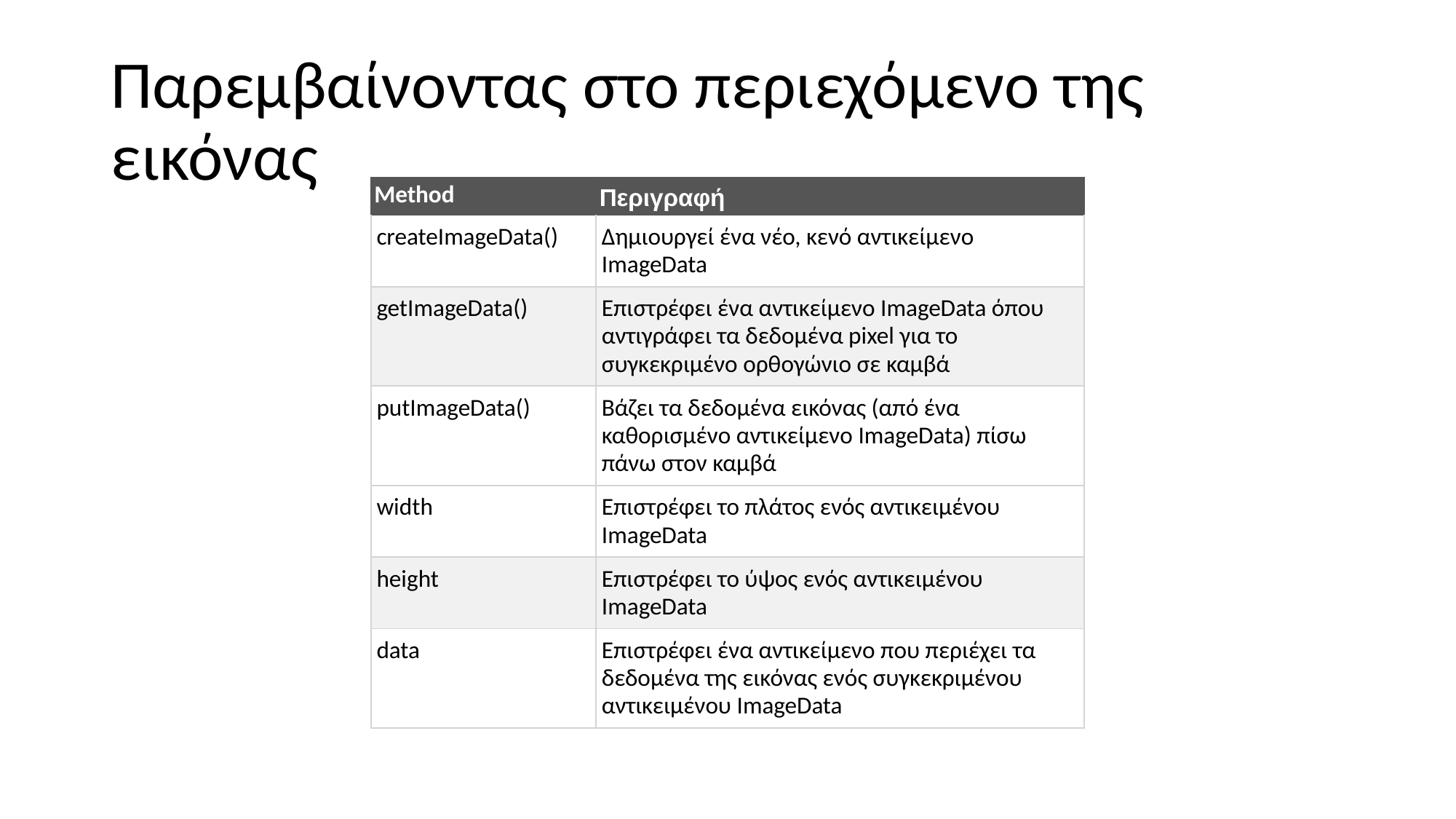

# Παρεμβαίνοντας στο περιεχόμενο της εικόνας
| Method | Περιγραφή |
| --- | --- |
| createImageData() | Δημιουργεί ένα νέο, κενό αντικείμενο ImageData |
| getImageData() | Επιστρέφει ένα αντικείμενο ImageData όπου αντιγράφει τα δεδομένα pixel για το συγκεκριμένο ορθογώνιο σε καμβά |
| putImageData() | Βάζει τα δεδομένα εικόνας (από ένα καθορισμένο αντικείμενο ImageData) πίσω πάνω στον καμβά |
| width | Επιστρέφει το πλάτος ενός αντικειμένου ImageData |
| height | Επιστρέφει το ύψος ενός αντικειμένου ImageData |
| data | Επιστρέφει ένα αντικείμενο που περιέχει τα δεδομένα της εικόνας ενός συγκεκριμένου αντικειμένου ImageData |